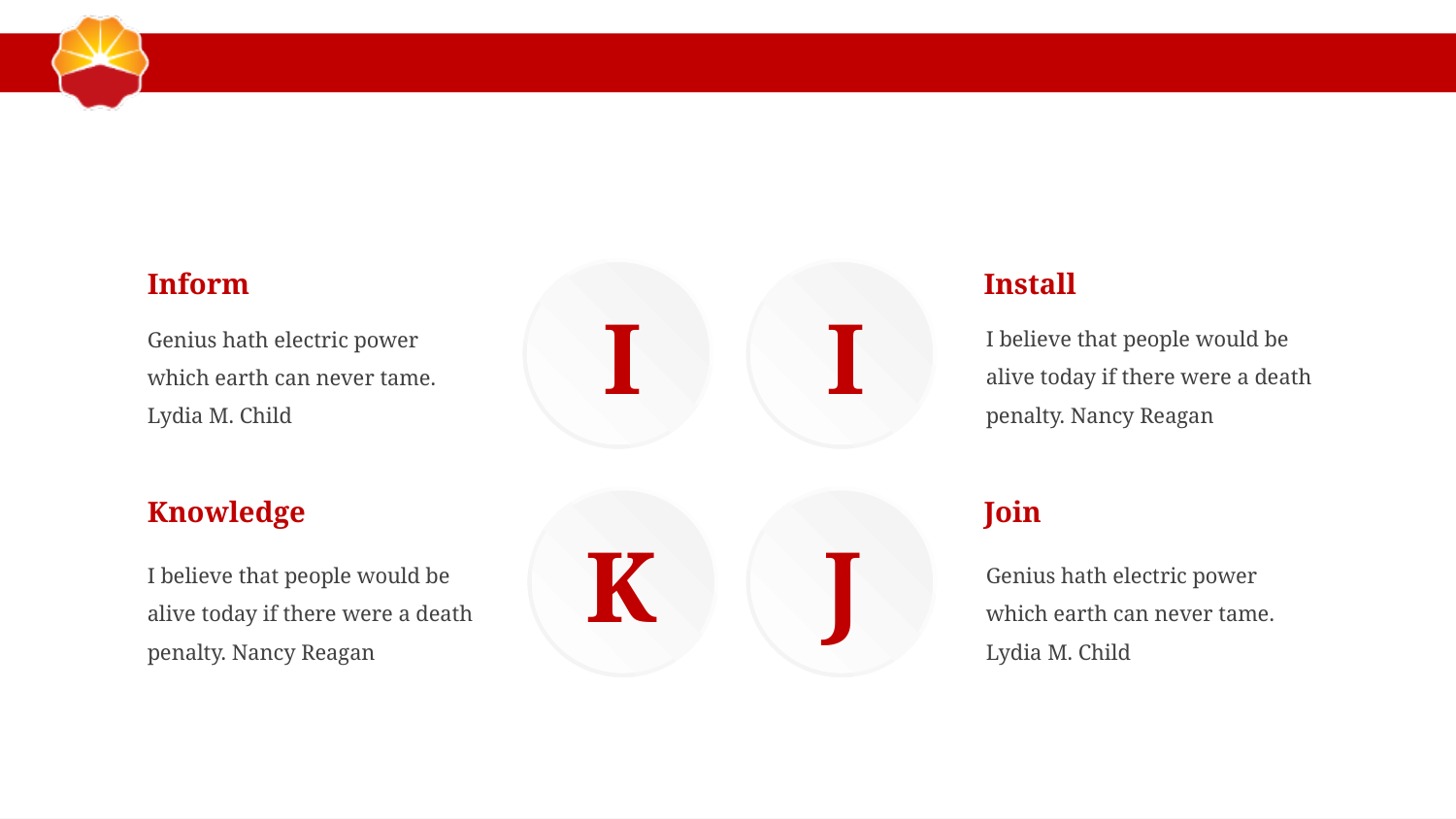

#

Inform
Genius hath electric power which earth can never tame. Lydia M. Child
Install
I believe that people would be alive today if there were a death penalty. Nancy Reagan
I
I

Knowledge
I believe that people would be alive today if there were a death penalty. Nancy Reagan
Join
Genius hath electric power which earth can never tame. Lydia M. Child
K
J